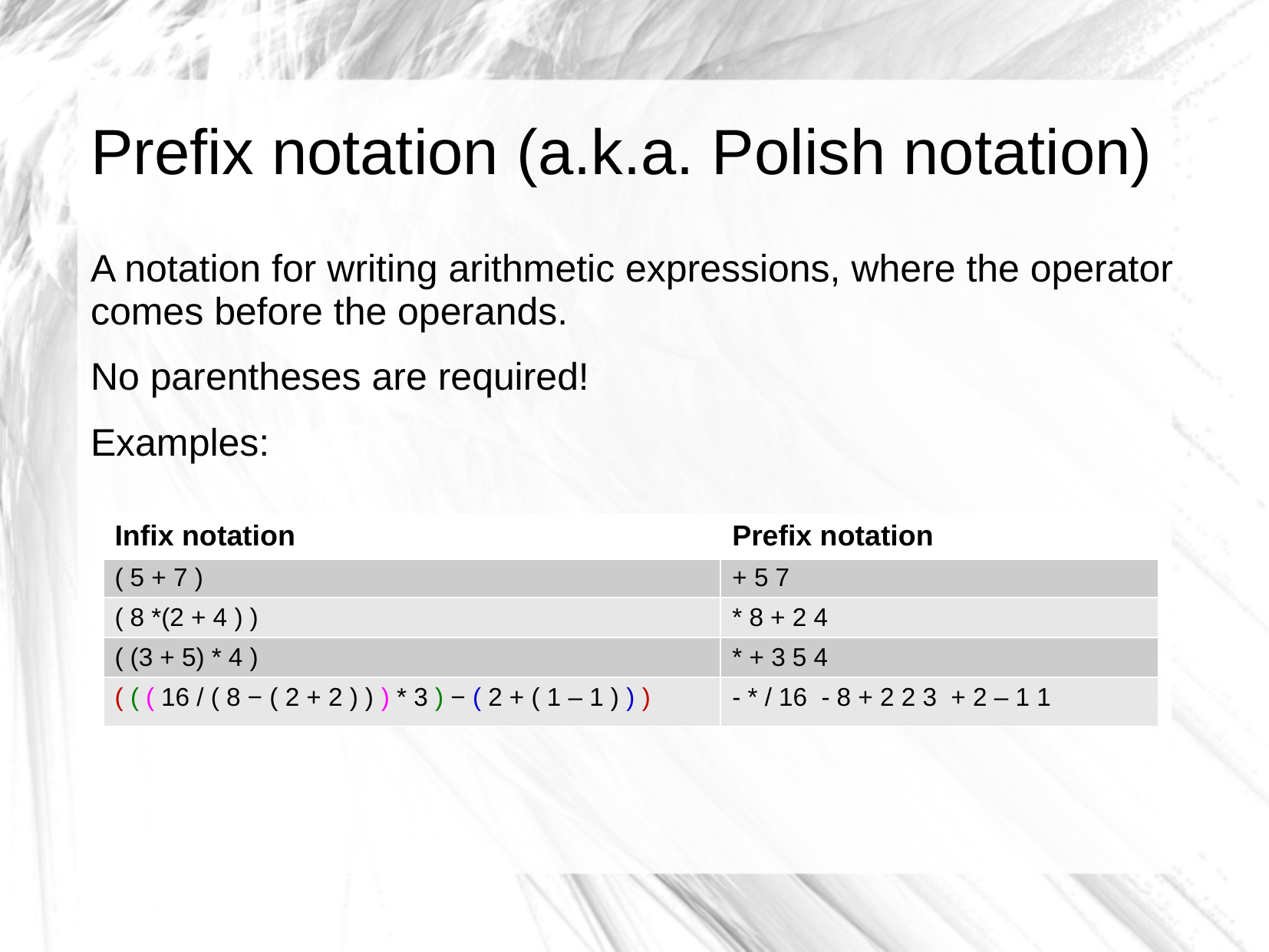

# Prefix notation (a.k.a. Polish notation)
A notation for writing arithmetic expressions, where the operator comes before the operands.
No parentheses are required!
Examples:

| Infix notation | Prefix notation |
| --- | --- |
| ( 5 + 7 ) | + 5 7 |
| ( 8 \*(2 + 4 ) ) | \* 8 + 2 4 |
| ( (3 + 5) \* 4 ) | \* + 3 5 4 |
| ( ( ( 16 / ( 8 − ( 2 + 2 ) ) ) \* 3 ) − ( 2 + ( 1 – 1 ) ) ) | - \* / 16 - 8 + 2 2 3 + 2 – 1 1 |